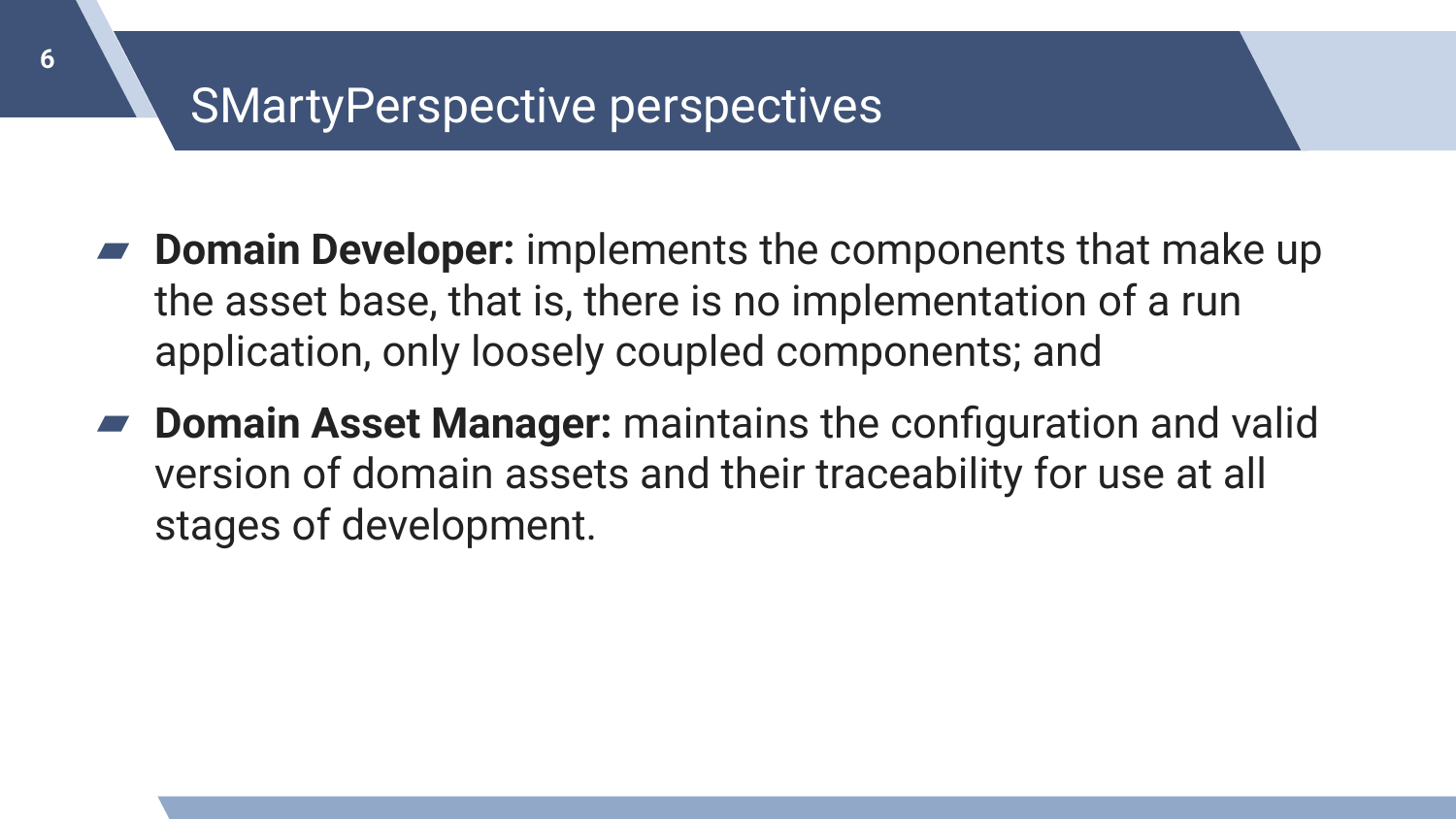

6
# SMartyPerspective perspectives
Domain Developer: implements the components that make up the asset base, that is, there is no implementation of a run application, only loosely coupled components; and
Domain Asset Manager: maintains the configuration and valid version of domain assets and their traceability for use at all stages of development.